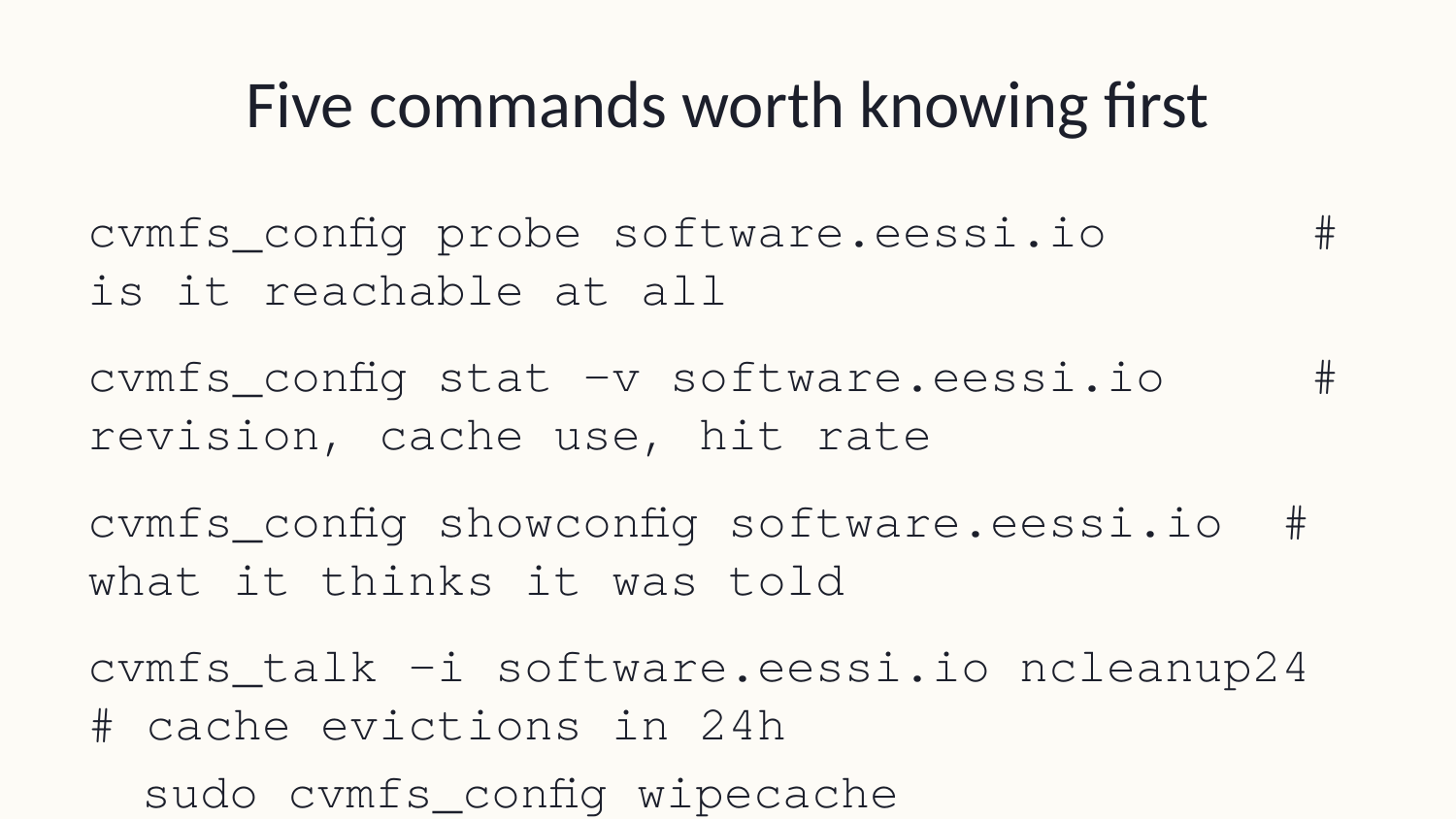

# Five commands worth knowing first
cvmfs_config probe software.eessi.io       # is it reachable at all
cvmfs_config stat -v software.eessi.io     # revision, cache use, hit rate
cvmfs_config showconfig software.eessi.io  # what it thinks it was told
cvmfs_talk -i software.eessi.io ncleanup24 # cache evictions in 24h
sudo cvmfs_config wipecache                # last resort, not first